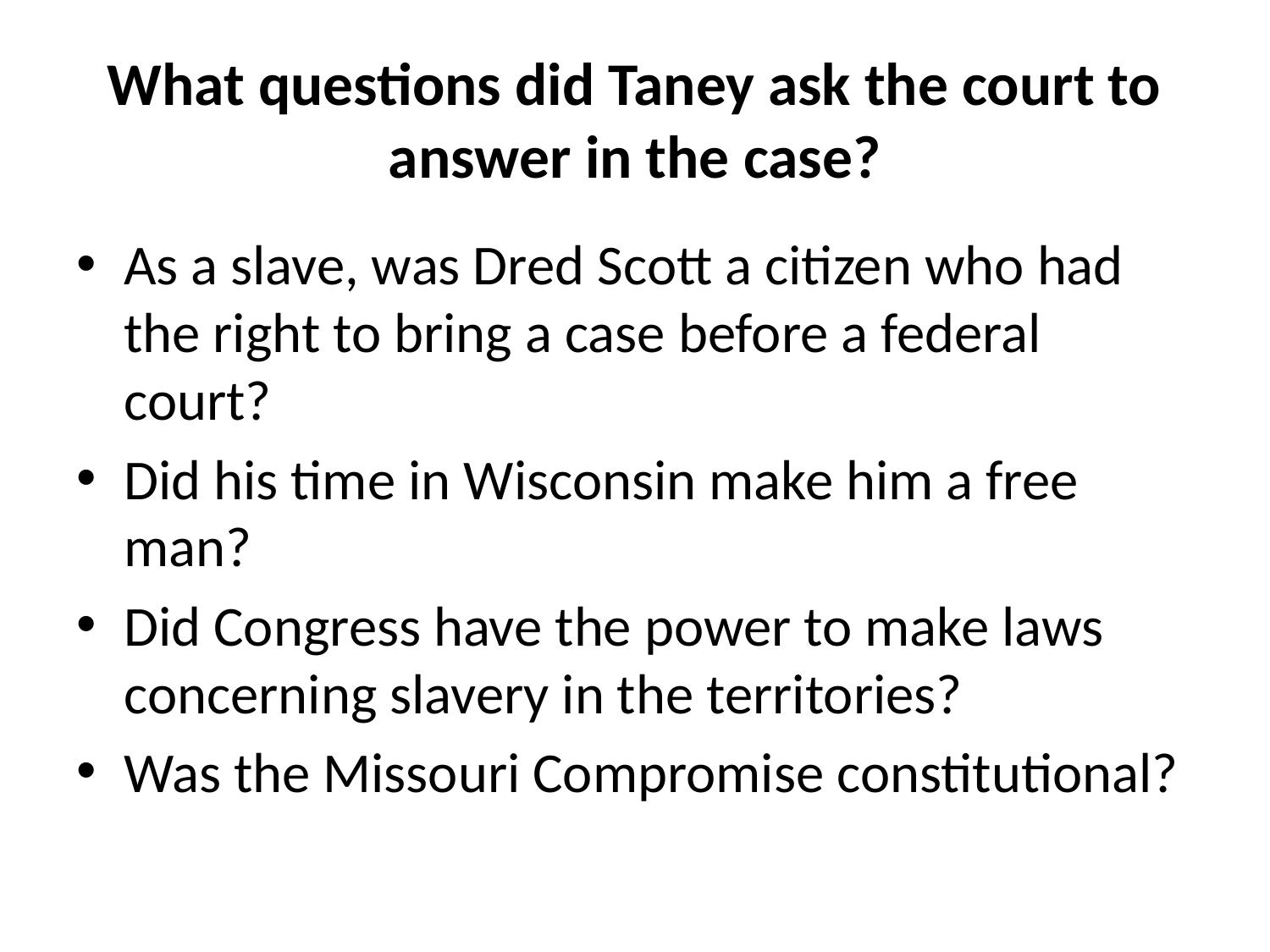

# What questions did Taney ask the court to answer in the case?
As a slave, was Dred Scott a citizen who had the right to bring a case before a federal court?
Did his time in Wisconsin make him a free man?
Did Congress have the power to make laws concerning slavery in the territories?
Was the Missouri Compromise constitutional?